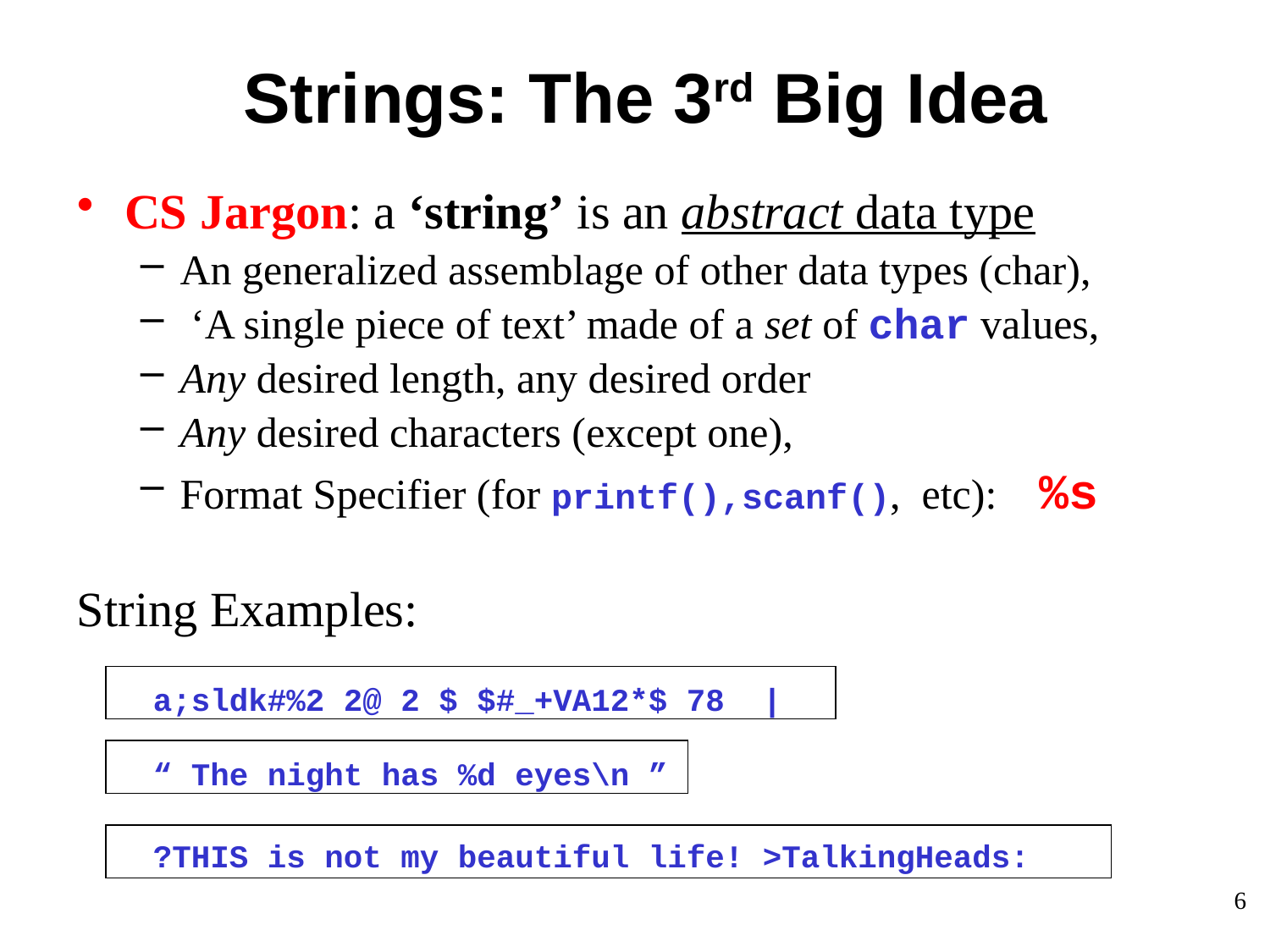

# Strings: The 3rd Big Idea
CS Jargon: a ‘string’ is an abstract data type
An generalized assemblage of other data types (char),
 ‘A single piece of text’ made of a set of char values,
Any desired length, any desired order
Any desired characters (except one),
Format Specifier (for printf(),scanf(),  etc):    %s

String Examples:

    a;sldk#%2 2@ 2 $ $#_+VA12*$ 78  |
    “ The night has %d eyes\n ”

    ?THIS is not my beautiful life! >TalkingHeads:

6